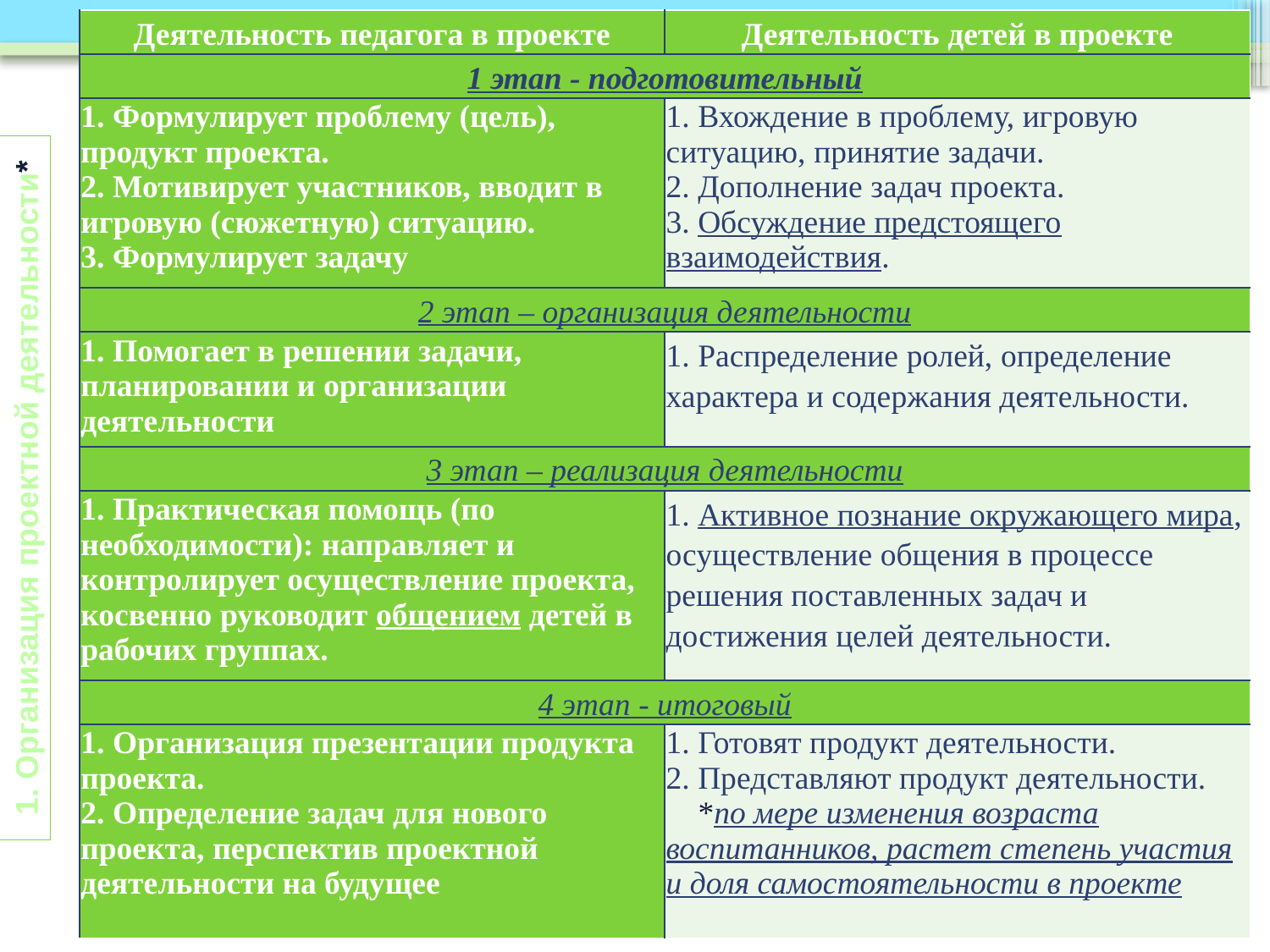

| Деятельность педагога в проекте | Деятельность детей в проекте |
| --- | --- |
| 1 этап - подготовительный |  |
| 1. Формулирует проблему (цель), продукт проекта. 2. Мотивирует участников, вводит в игровую (сюжетную) ситуацию. 3. Формулирует задачу | 1. Вхождение в проблему, игровую ситуацию, принятие задачи. 2. Дополнение задач проекта. 3. Обсуждение предстоящего взаимодействия. |
| 2 этап – организация деятельности |  |
| 1. Помогает в решении задачи, планировании и организации деятельности | 1. Распределение ролей, определение характера и содержания деятельности. |
| 3 этап – реализация деятельности |  |
| 1. Практическая помощь (по необходимости): направляет и контролирует осуществление проекта, косвенно руководит общением детей в рабочих группах. | 1. Активное познание окружающего мира, осуществление общения в процессе решения поставленных задач и достижения целей деятельности. |
| 4 этап - итоговый |  |
| 1. Организация презентации продукта проекта. 2. Определение задач для нового проекта, перспектив проектной деятельности на будущее | 1. Готовят продукт деятельности. 2. Представляют продукт деятельности. \*по мере изменения возраста воспитанников, растет степень участия и доля самостоятельности в проекте |
1. Организация проектной деятельности*